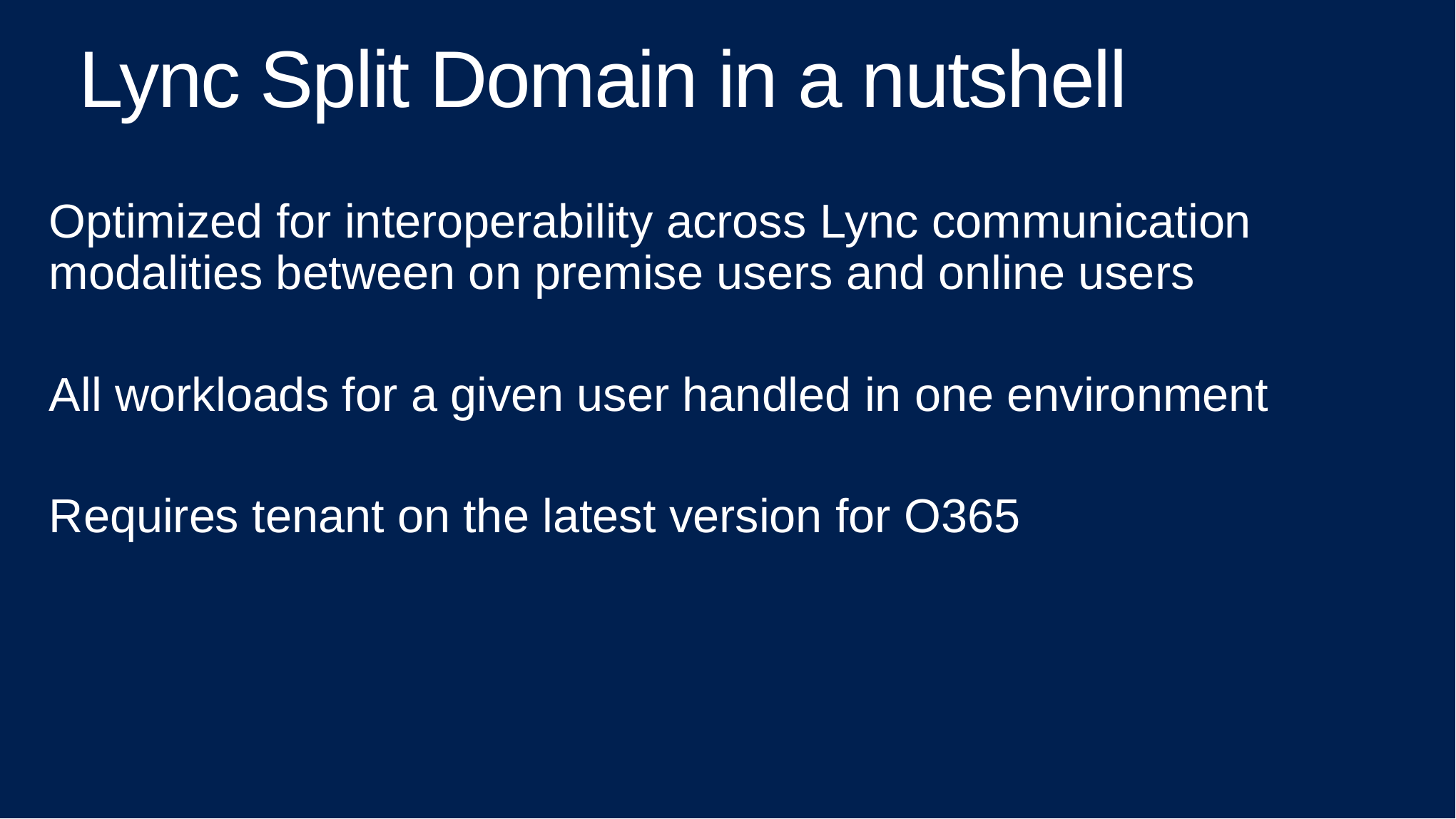

# Lync Split Domain in a nutshell
Optimized for interoperability across Lync communication modalities between on premise users and online users

All workloads for a given user handled in one environment

Requires tenant on the latest version for O365